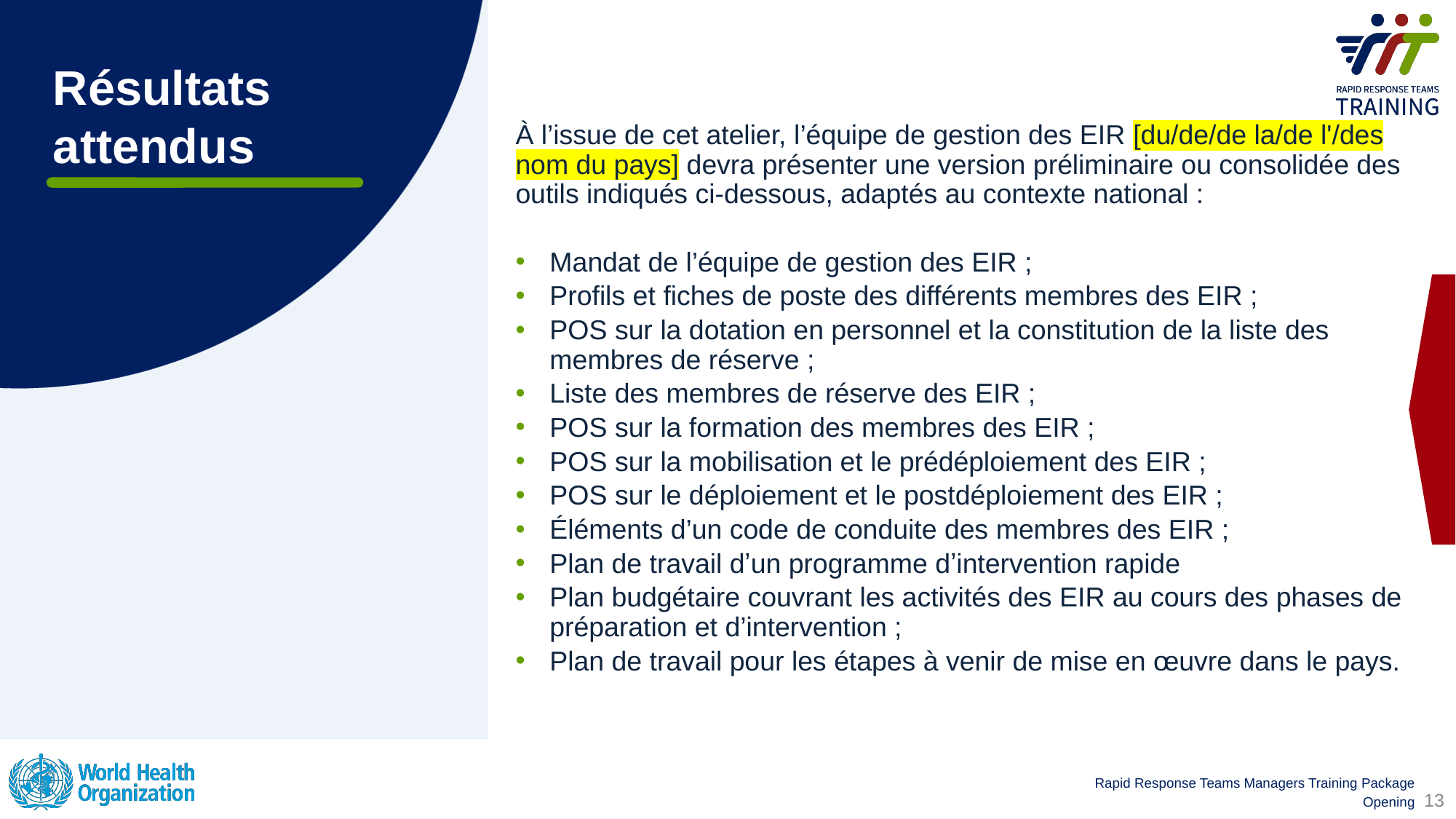

Résultats attendus
À l’issue de cet atelier, l’équipe de gestion des EIR [du/de/de la/de l'/des nom du pays] devra présenter une version préliminaire ou consolidée des outils indiqués ci-dessous, adaptés au contexte national :

Mandat de l’équipe de gestion des EIR ;
Profils et fiches de poste des différents membres des EIR ;
POS sur la dotation en personnel et la constitution de la liste des membres de réserve ;
Liste des membres de réserve des EIR ;
POS sur la formation des membres des EIR ;
POS sur la mobilisation et le prédéploiement des EIR ;
POS sur le déploiement et le postdéploiement des EIR ;
Éléments d’un code de conduite des membres des EIR ;
Plan de travail dʼun programme dʼintervention rapide
Plan budgétaire couvrant les activités des EIR au cours des phases de préparation et d’intervention ;
Plan de travail pour les étapes à venir de mise en œuvre dans le pays.

13